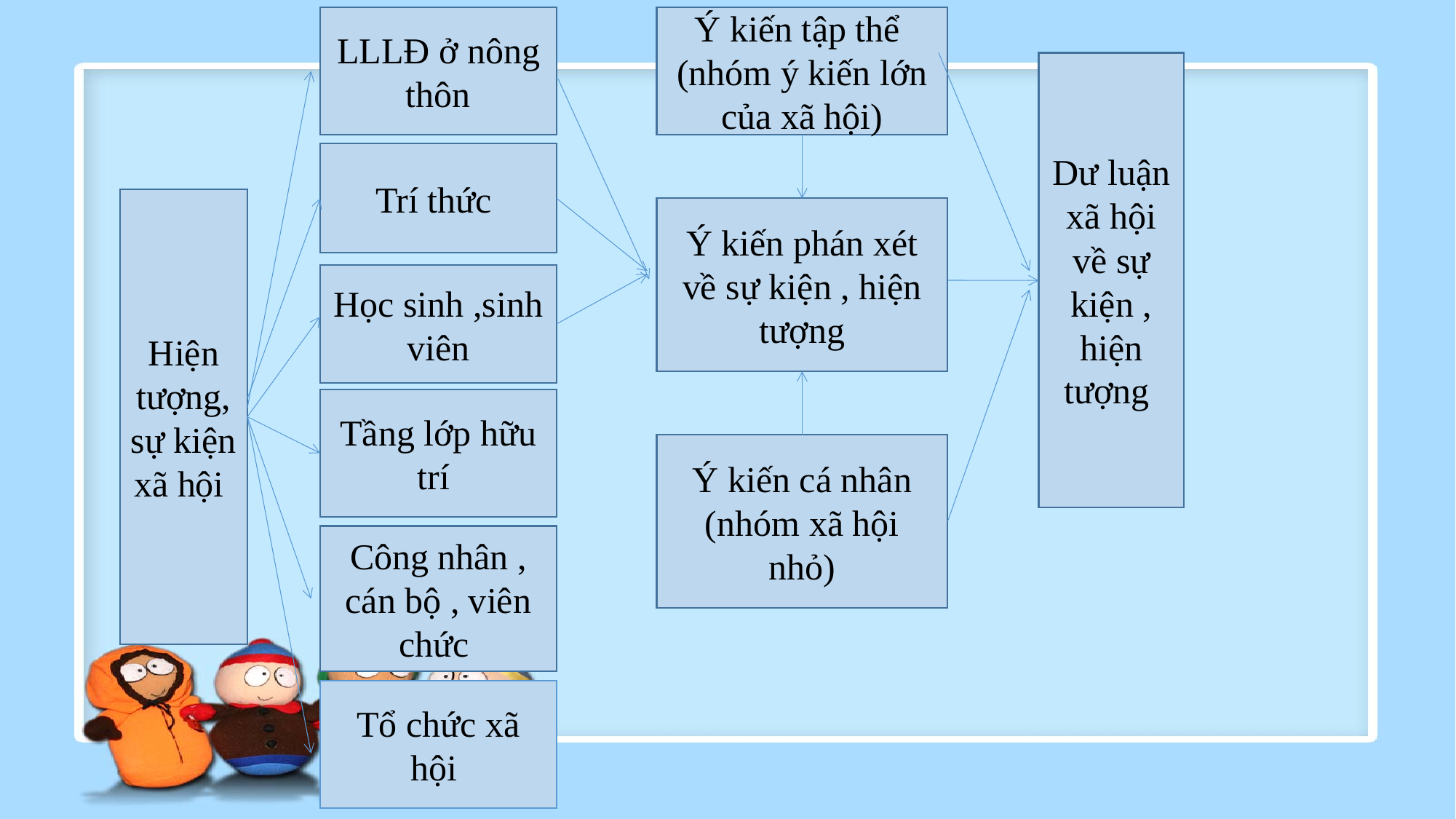

LLLĐ ở nông thôn
Ý kiến tập thể
(nhóm ý kiến lớn của xã hội)
Dư luận xã hội về sự kiện , hiện tượng
Trí thức
Hiện tượng, sự kiện xã hội
Ý kiến phán xét về sự kiện , hiện tượng
Học sinh ,sinh viên
Tầng lớp hữu trí
Ý kiến cá nhân
(nhóm xã hội nhỏ)
Công nhân , cán bộ , viên chức
Tổ chức xã hội